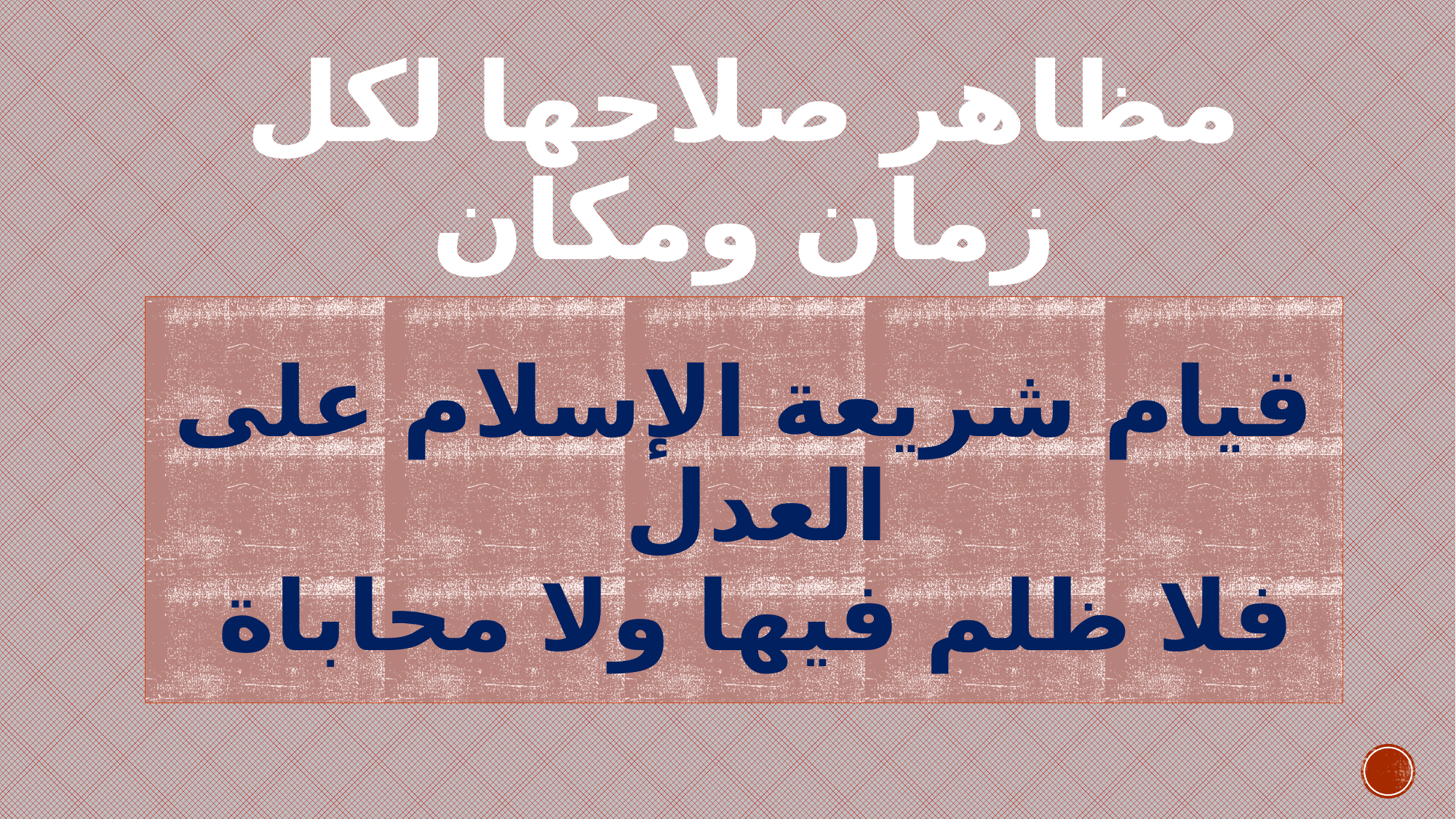

# مظاهر صلاحها لكل زمان ومكان

قيام شريعة الإسلام على العدل
فلا ظلم فيها ولا محاباة